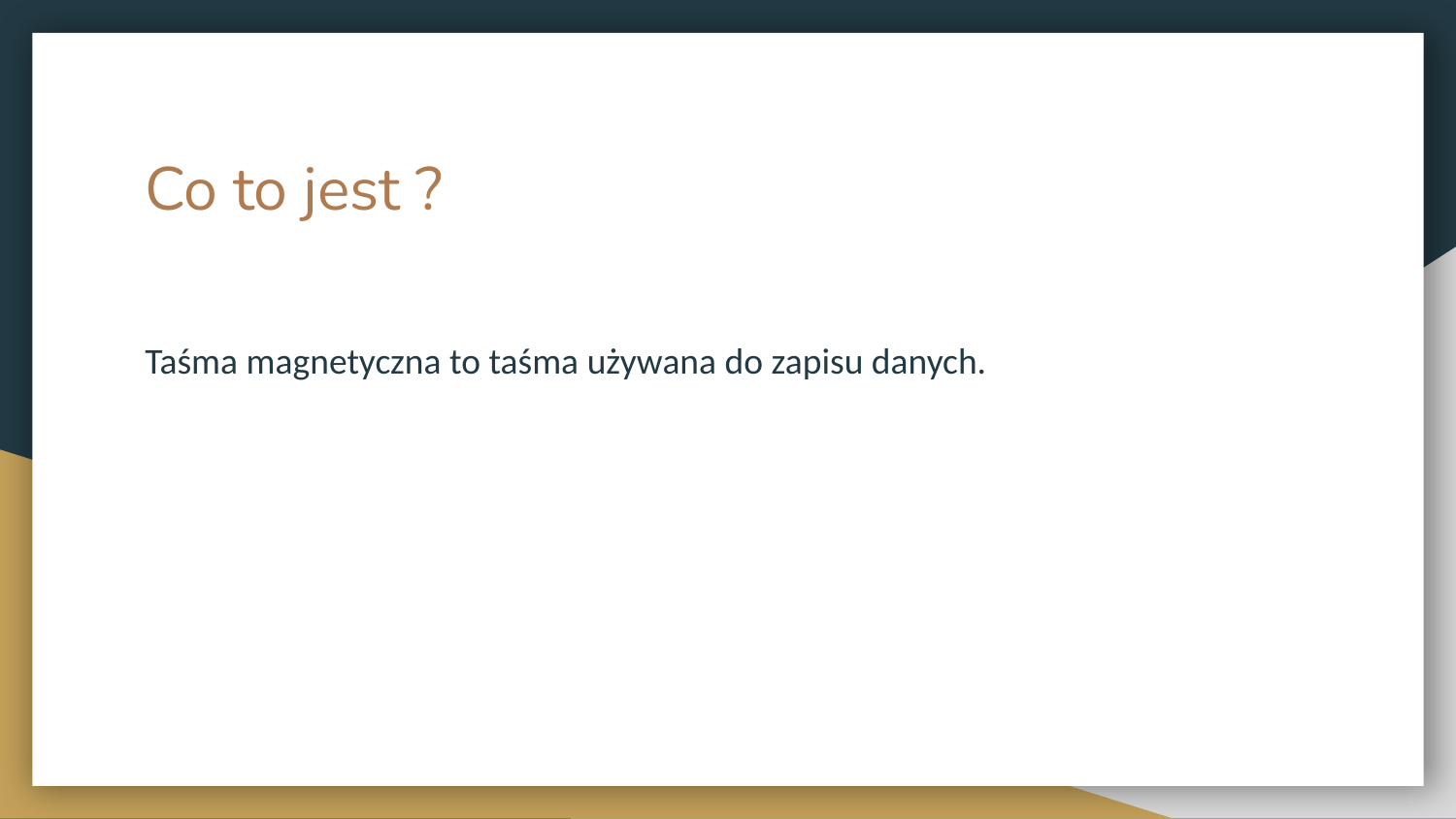

# Co to jest ?
Taśma magnetyczna to taśma używana do zapisu danych.